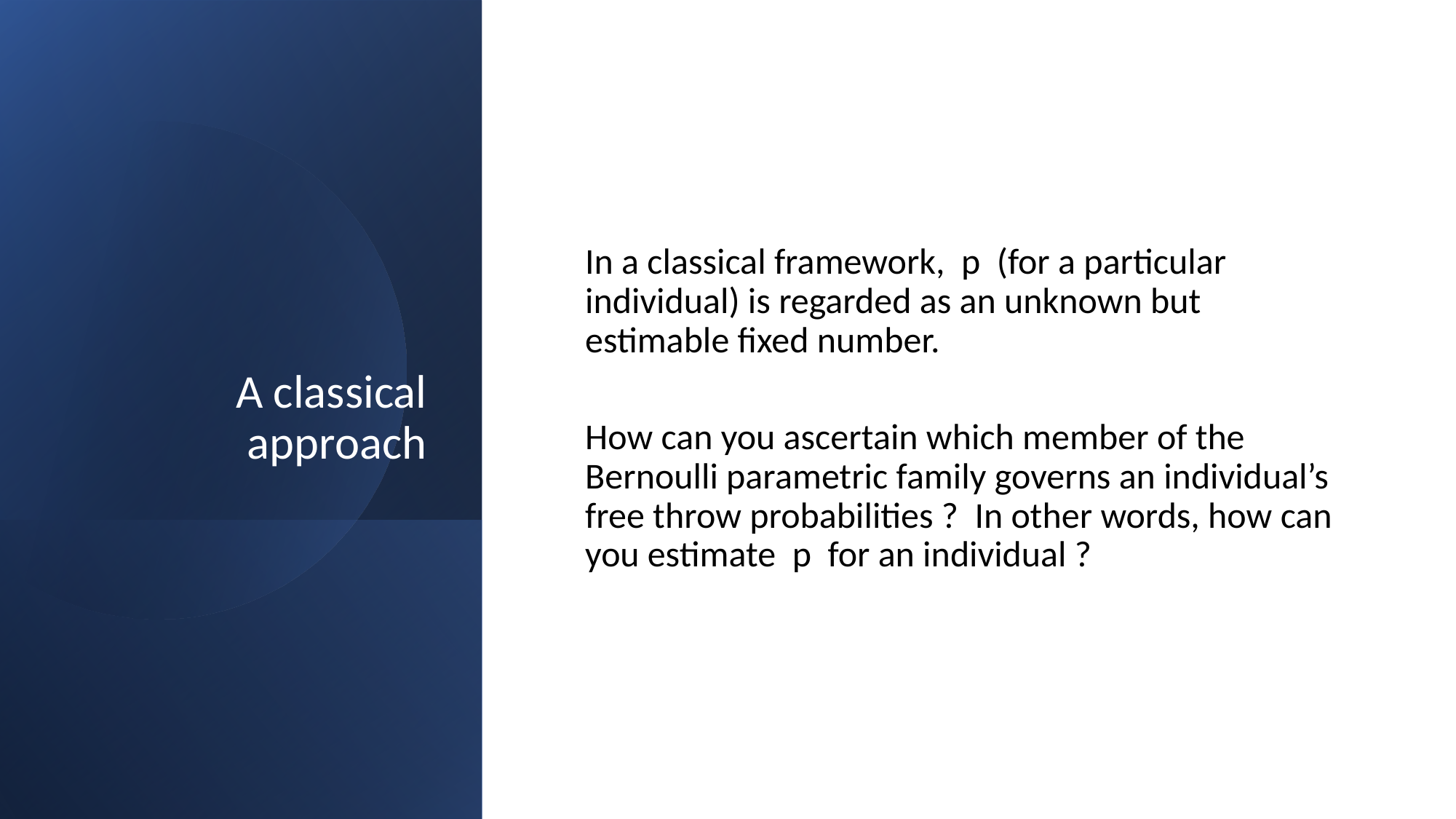

# A classical approach
In a classical framework,  p  (for a particular individual) is regarded as an unknown but estimable fixed number.

How can you ascertain which member of the Bernoulli parametric family governs an individual’s free throw probabilities ?  In other words, how can you estimate  p  for an individual ?